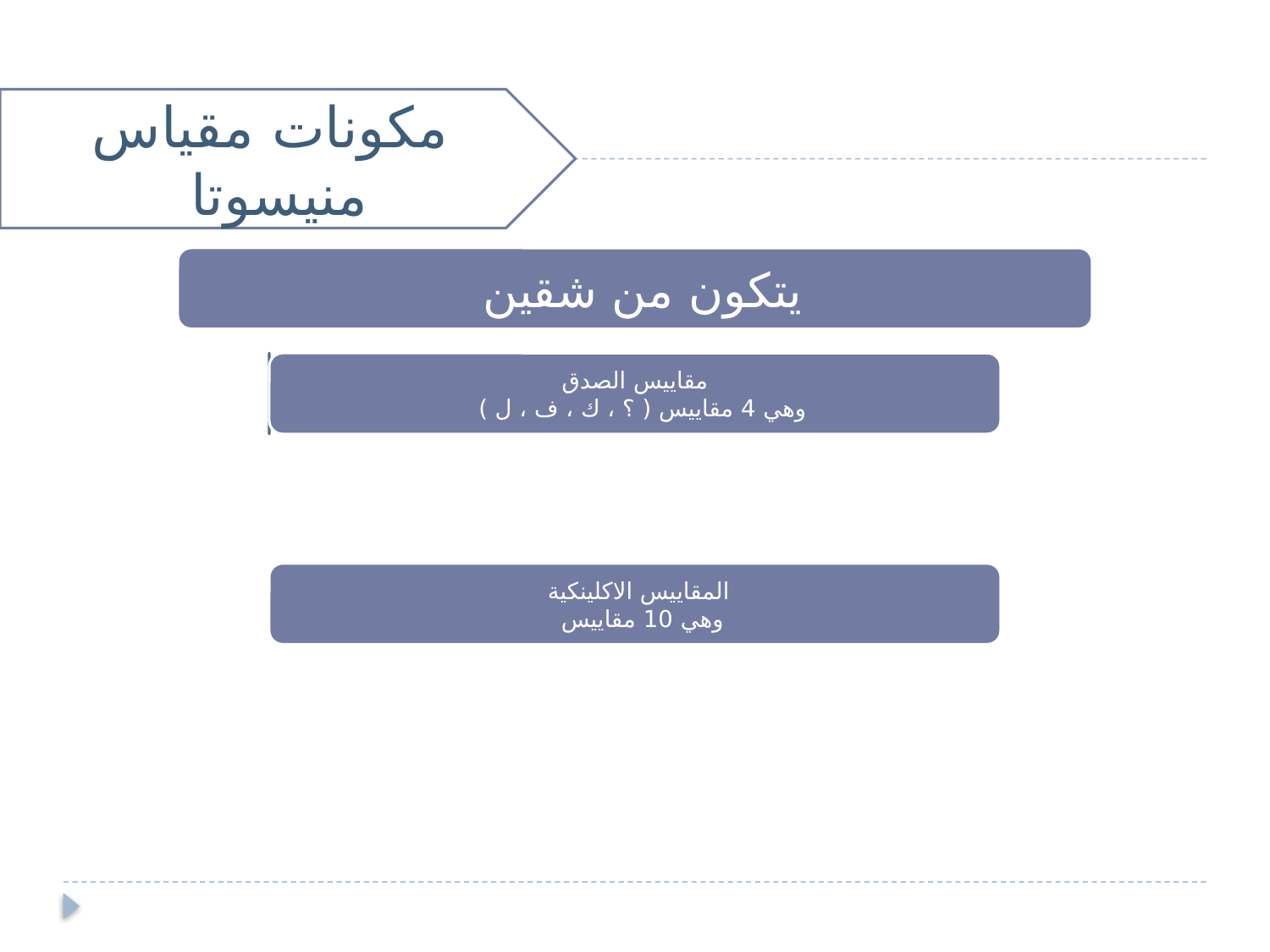

مكونات مقياس منيسوتا
يتكون من شقين
مقاييس الصدق
وهي 4 مقاييس ( ؟ ، ك ، ف ، ل )
وهي 10 مقاييس